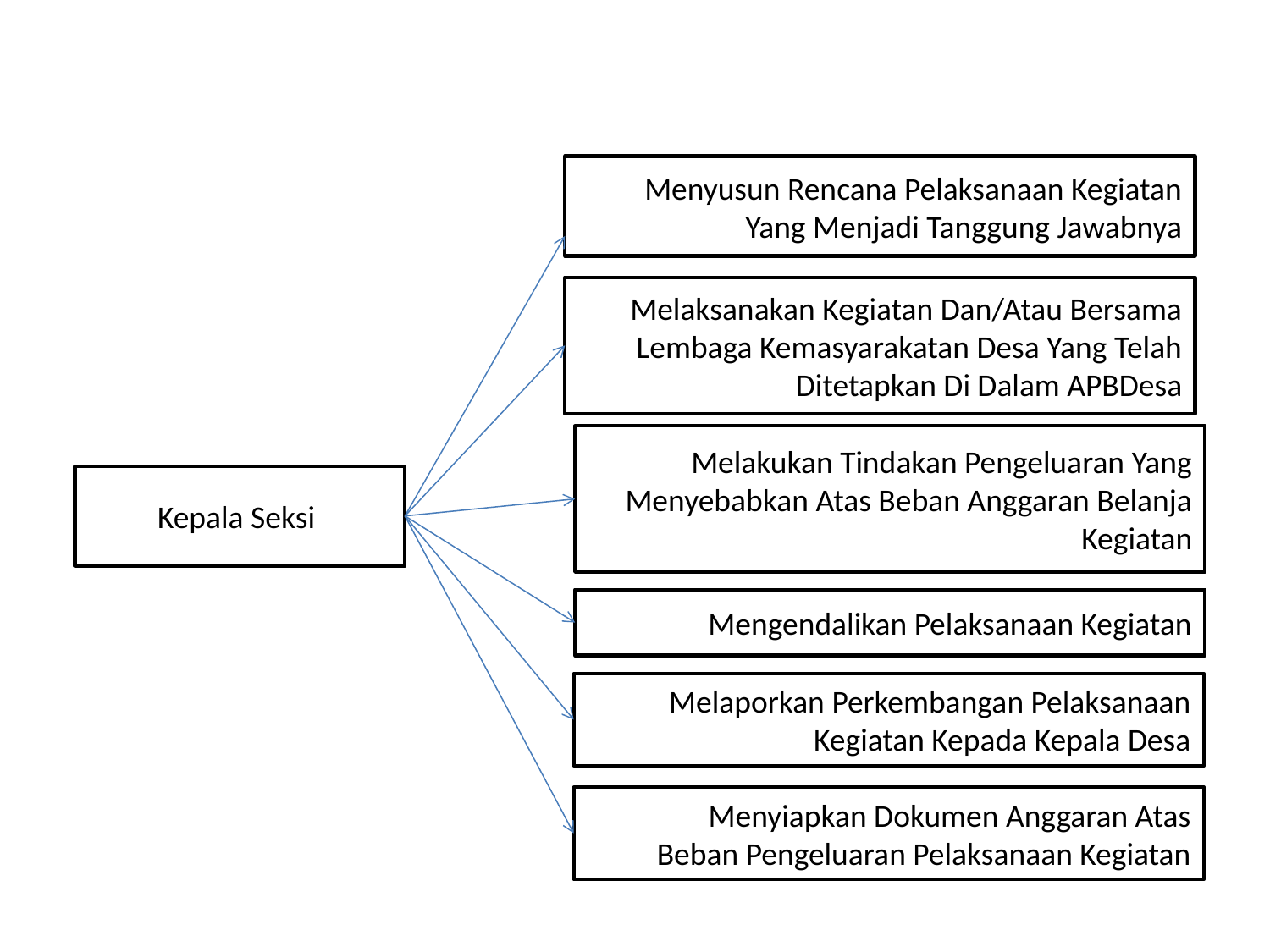

Menyusun Rencana Pelaksanaan Kegiatan Yang Menjadi Tanggung Jawabnya
Melaksanakan Kegiatan Dan/Atau Bersama Lembaga Kemasyarakatan Desa Yang Telah Ditetapkan Di Dalam APBDesa
Melakukan Tindakan Pengeluaran Yang Menyebabkan Atas Beban Anggaran Belanja Kegiatan
Kepala Seksi
Mengendalikan Pelaksanaan Kegiatan
Melaporkan Perkembangan Pelaksanaan Kegiatan Kepada Kepala Desa
Menyiapkan Dokumen Anggaran Atas Beban Pengeluaran Pelaksanaan Kegiatan